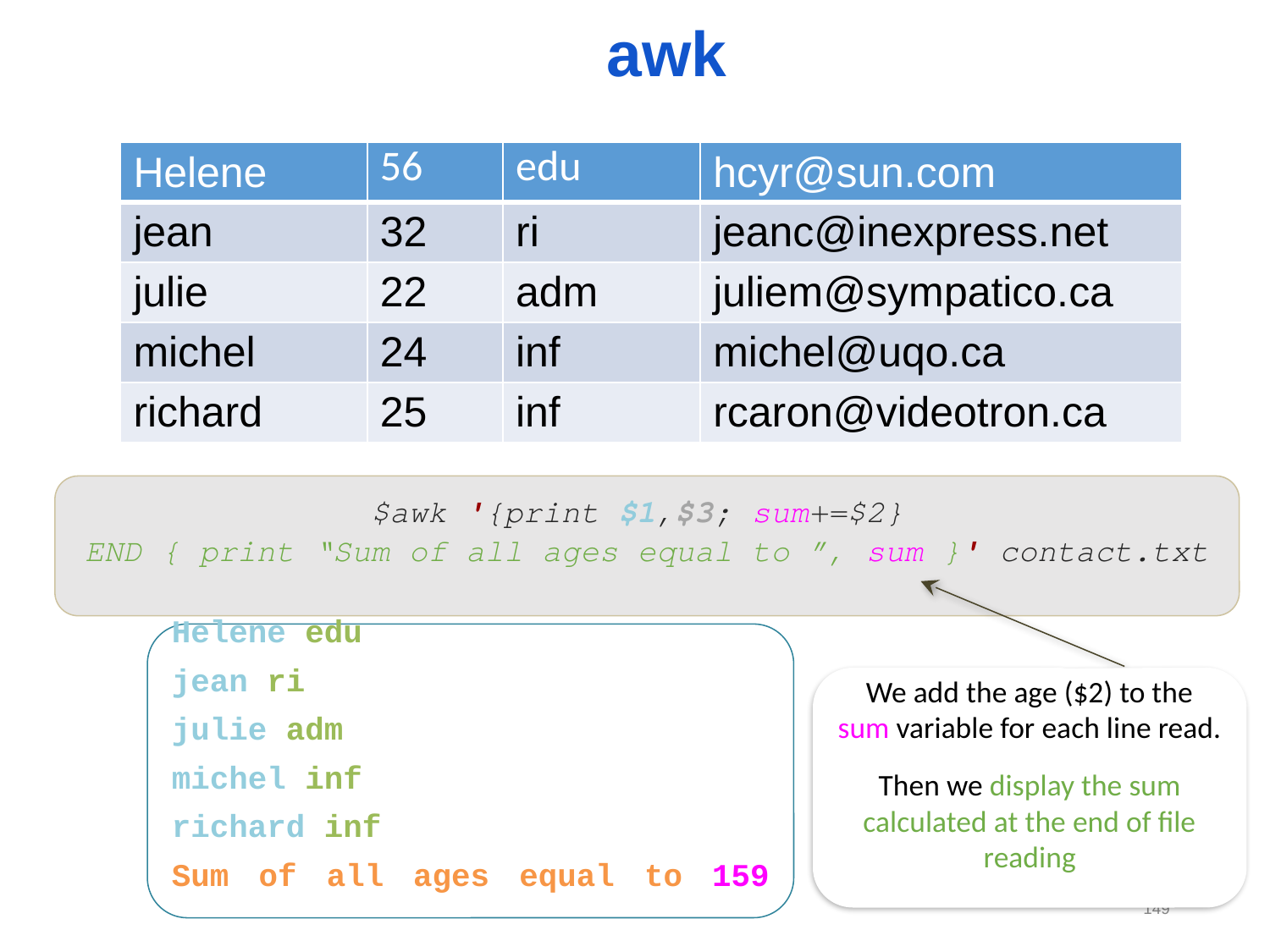

awk
| Helene | 56 | edu | hcyr@sun.com |
| --- | --- | --- | --- |
| jean | 32 | ri | jeanc@inexpress.net |
| julie | 22 | adm | juliem@sympatico.ca |
| michel | 24 | inf | michel@uqo.ca |
| richard | 25 | inf | rcaron@videotron.ca |
$awk '{print $1,$3; sum+=$2}
END { print “Sum of all ages equal to ”, sum }' contact.txt

Helene edu
jean ri
julie adm
michel inf
richard inf
Sum of all ages equal to 159

We add the age ($2) to the sum variable for each line read.

Then we display the sum calculated at the end of file reading

149